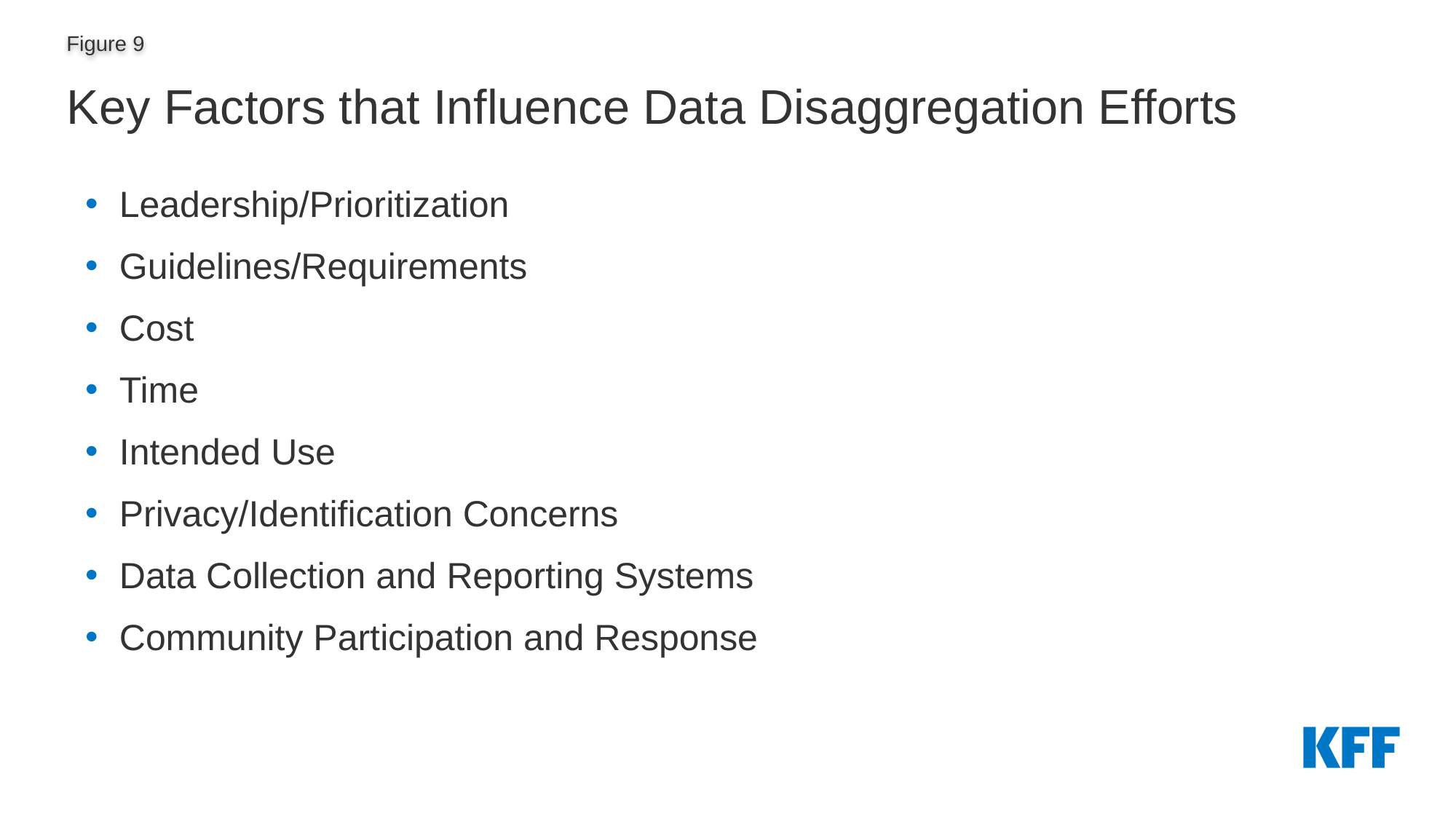

# Key Factors that Influence Data Disaggregation Efforts
Leadership/Prioritization
Guidelines/Requirements
Cost
Time
Intended Use
Privacy/Identification Concerns
Data Collection and Reporting Systems
Community Participation and Response